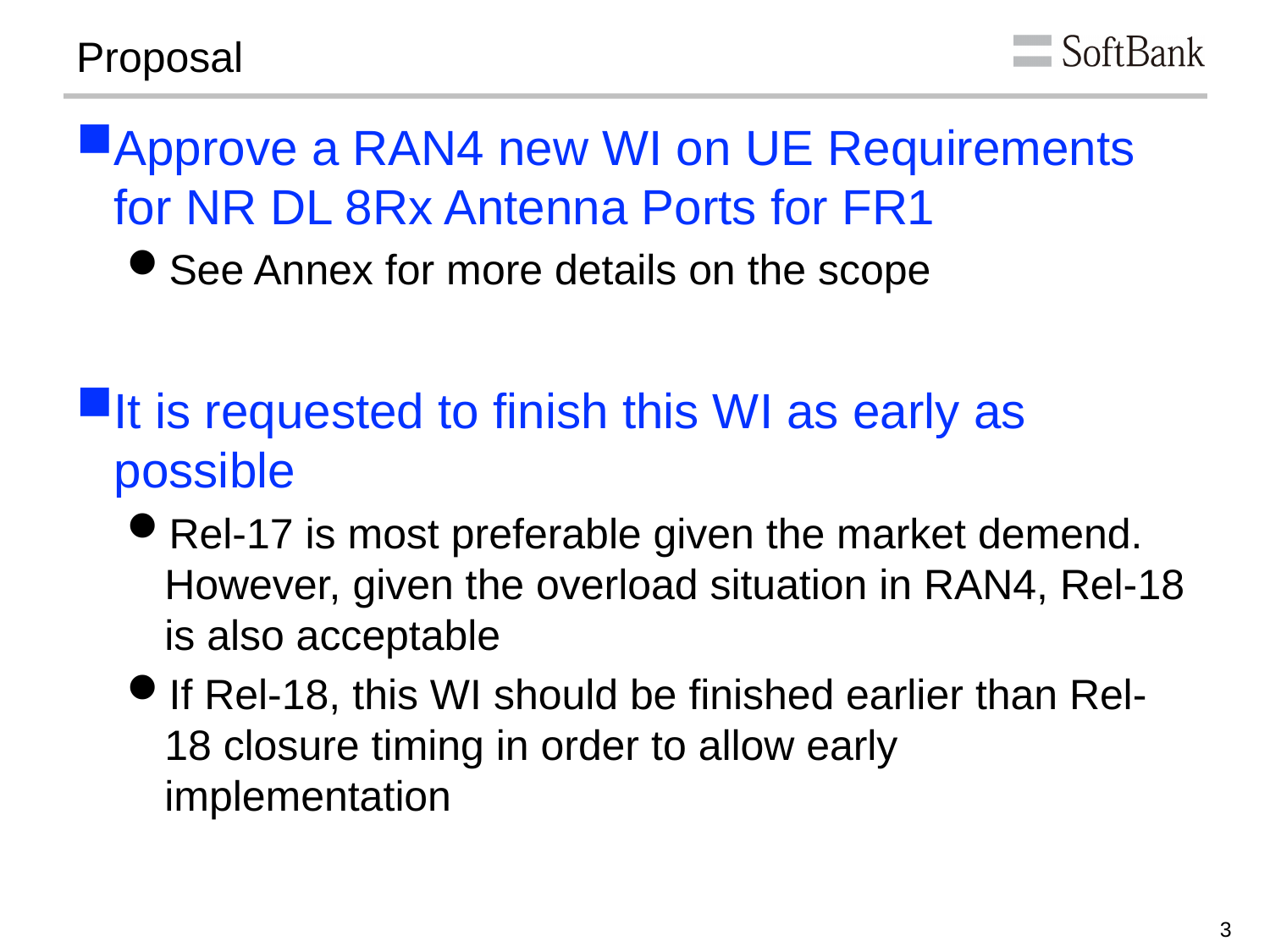

# Proposal
Approve a RAN4 new WI on UE Requirements for NR DL 8Rx Antenna Ports for FR1
See Annex for more details on the scope

It is requested to finish this WI as early as possible
Rel-17 is most preferable given the market demend. However, given the overload situation in RAN4, Rel-18 is also acceptable
If Rel-18, this WI should be finished earlier than Rel-18 closure timing in order to allow early implementation